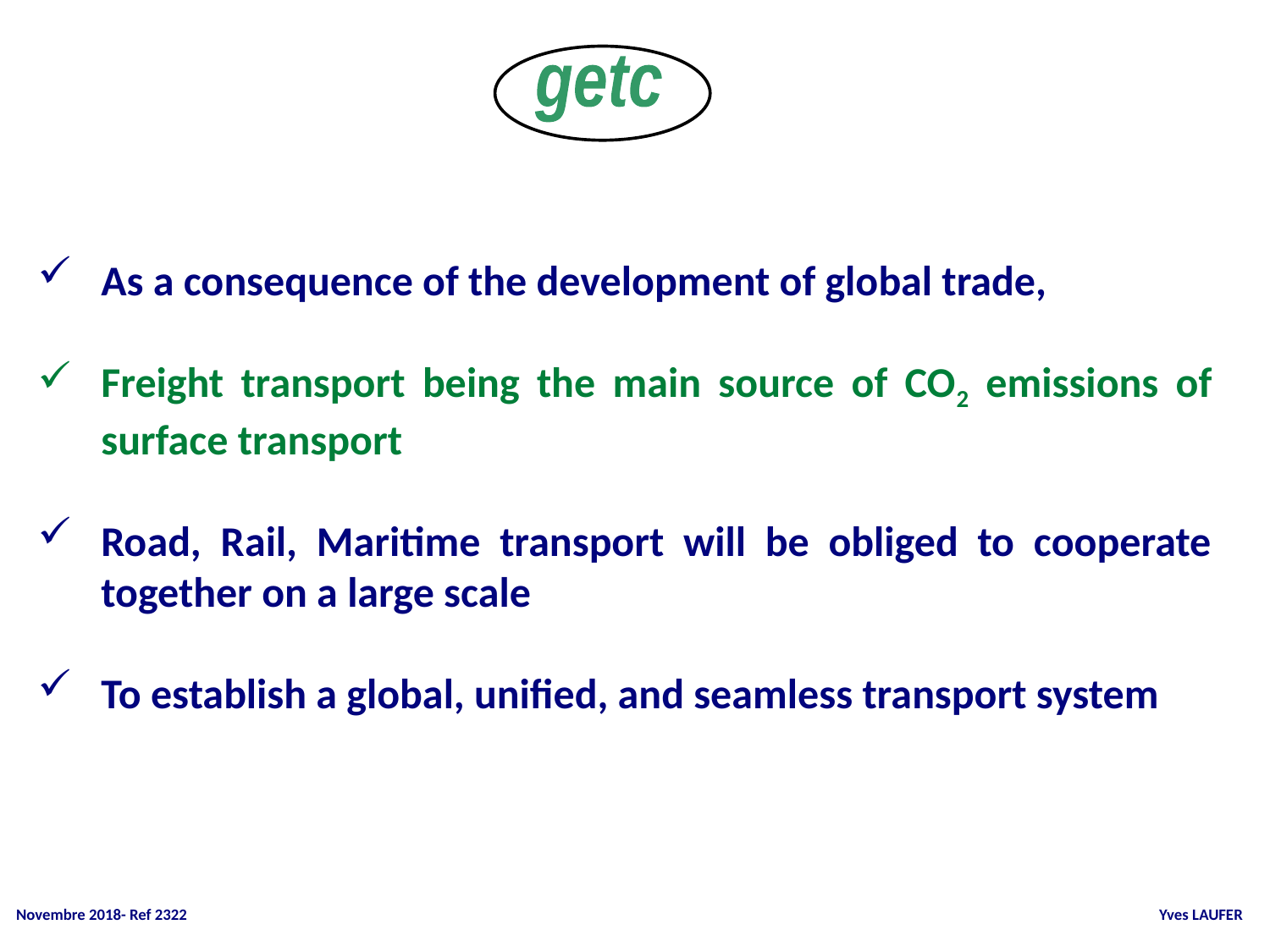

getc

As a consequence of the development of global trade,

Freight transport being the main source of CO2 emissions of surface transport

Road, Rail, Maritime transport will be obliged to cooperate together on a large scale

To establish a global, unified, and seamless transport system

 Novembre 2018- Ref 2322                                                                                                                         					 Yves LAUFER